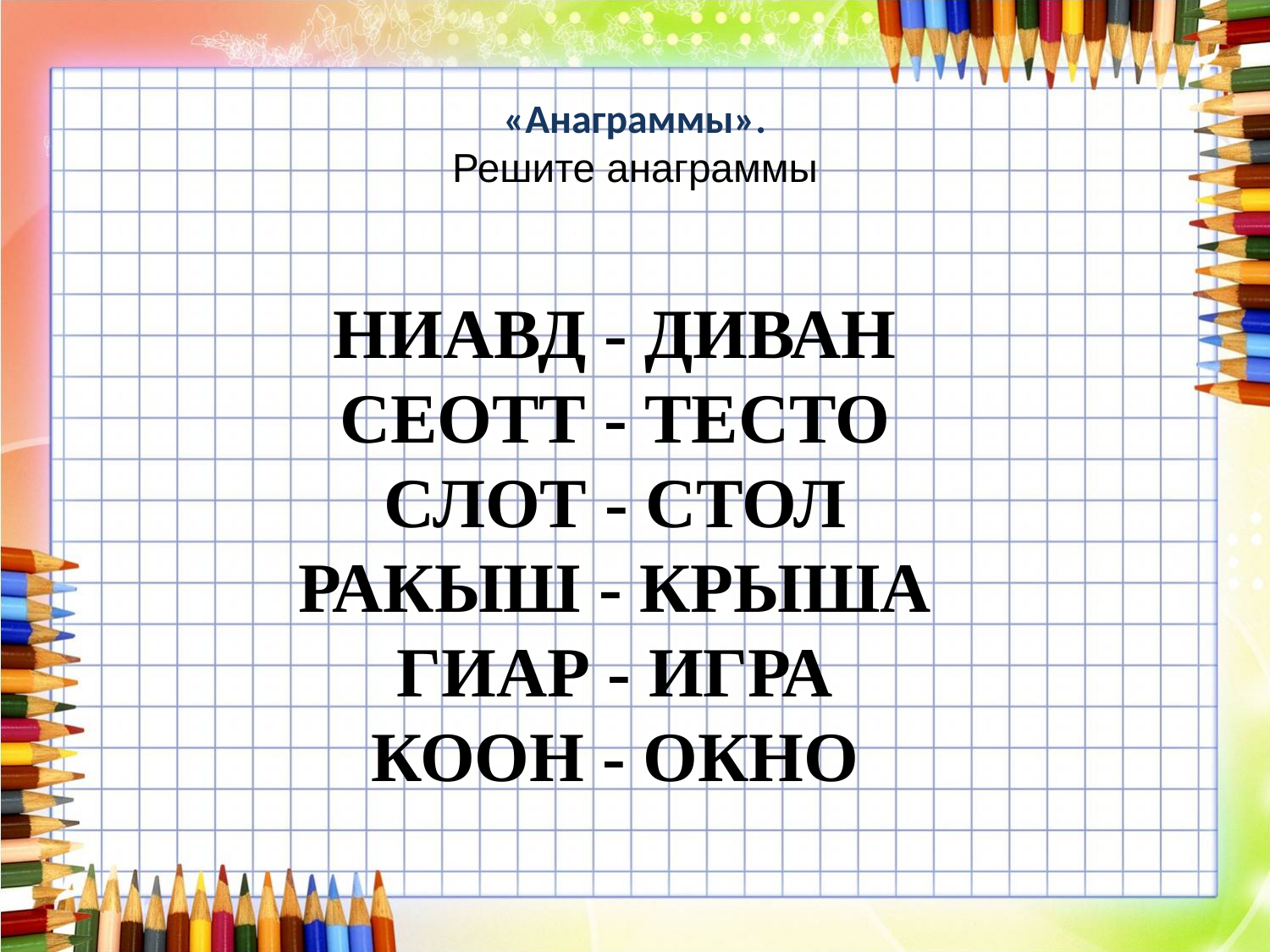

# «Анаграммы». Решите анаграммы
НИАВД - ДИВАН
СЕОТТ - ТЕСТО
СЛОТ - СТОЛ
РАКЫШ - КРЫША
ГИАР - ИГРА
КООН - ОКНО